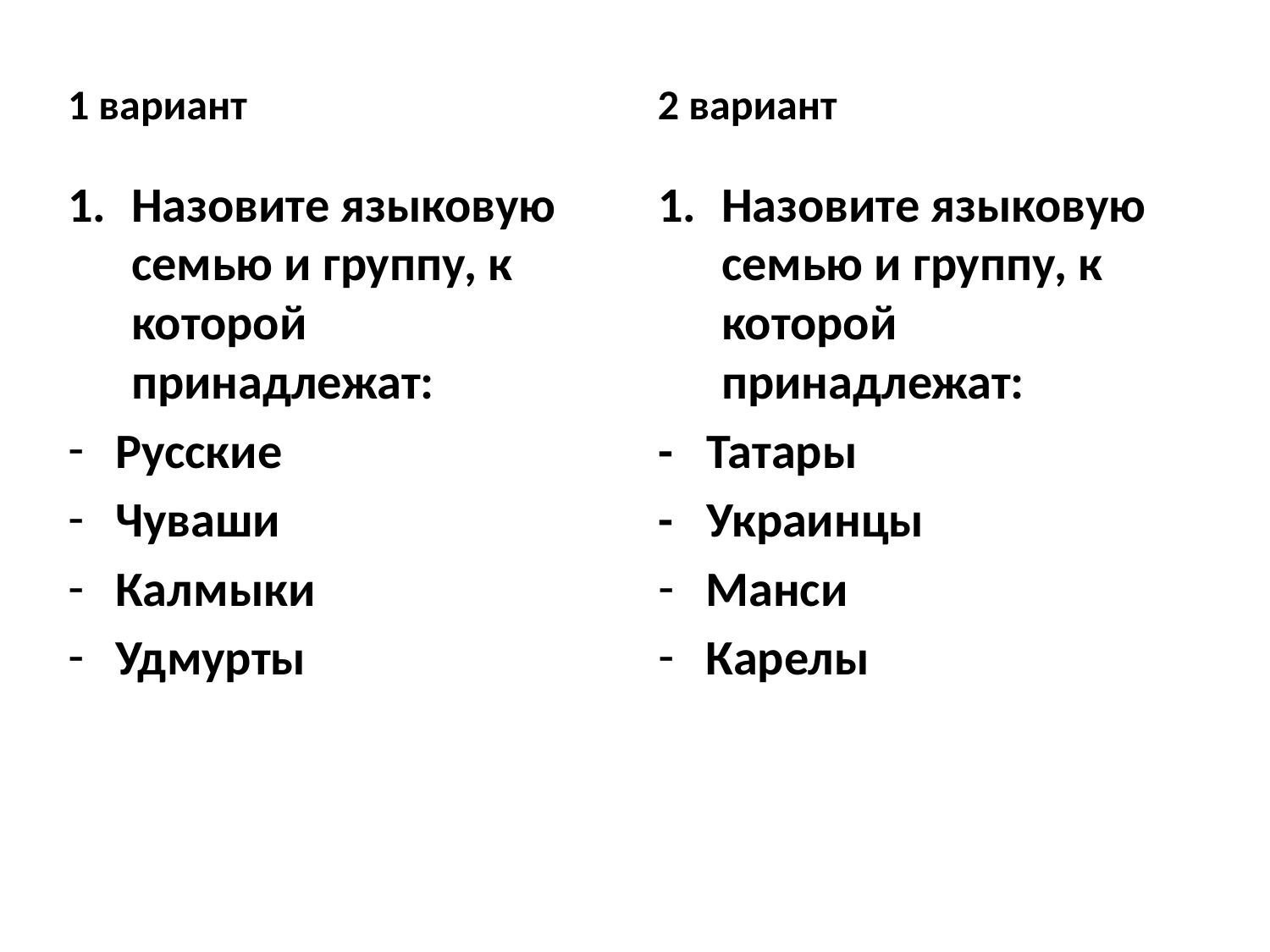

1 вариант
2 вариант
Назовите языковую семью и группу, к которой принадлежат:
Русские
Чуваши
Калмыки
Удмурты
Назовите языковую семью и группу, к которой принадлежат:
-   Татары
-   Украинцы
Манси
Карелы